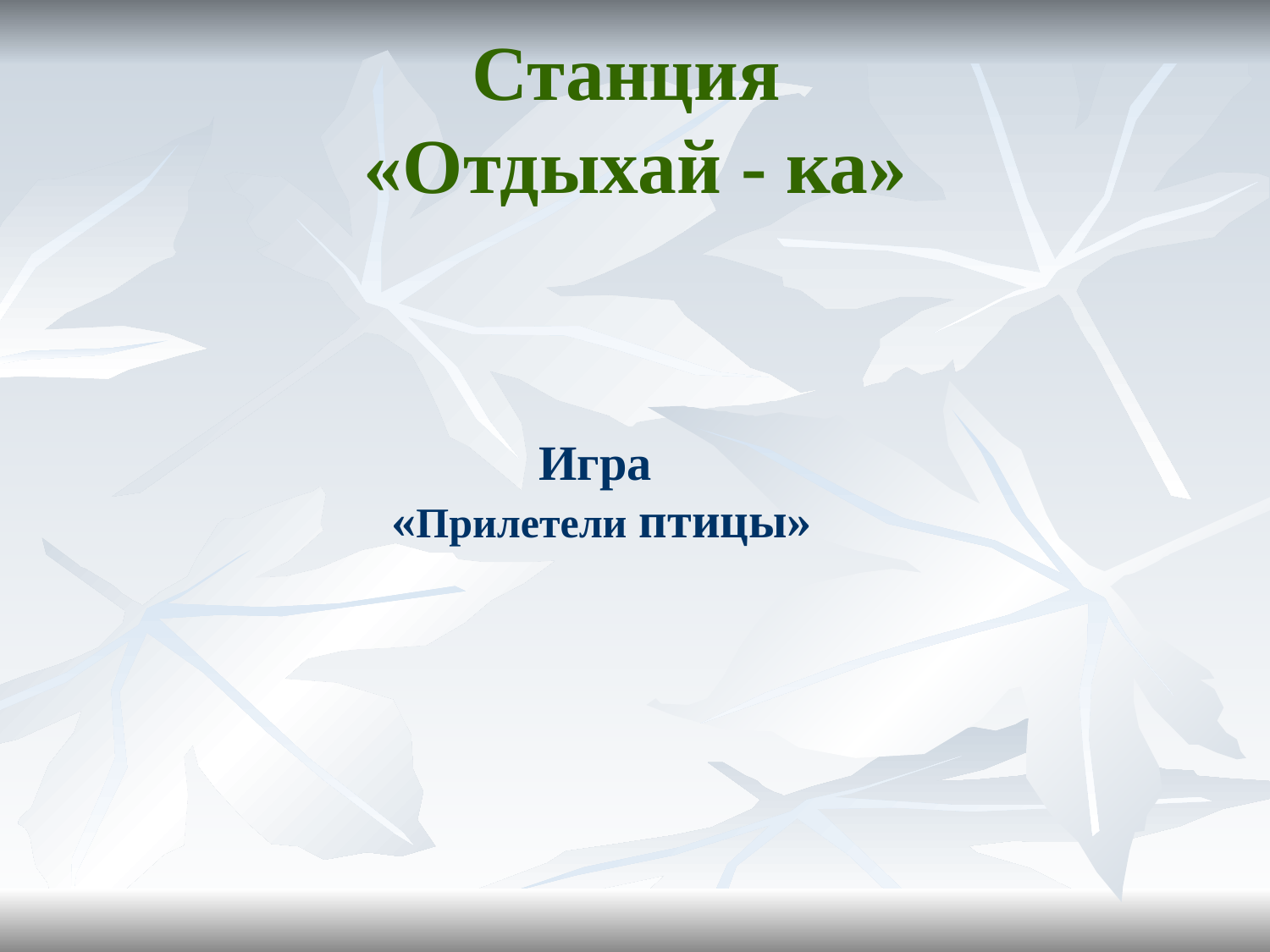

Станция
 «Отдыхай - ка»
Игра
 «Прилетели птицы»